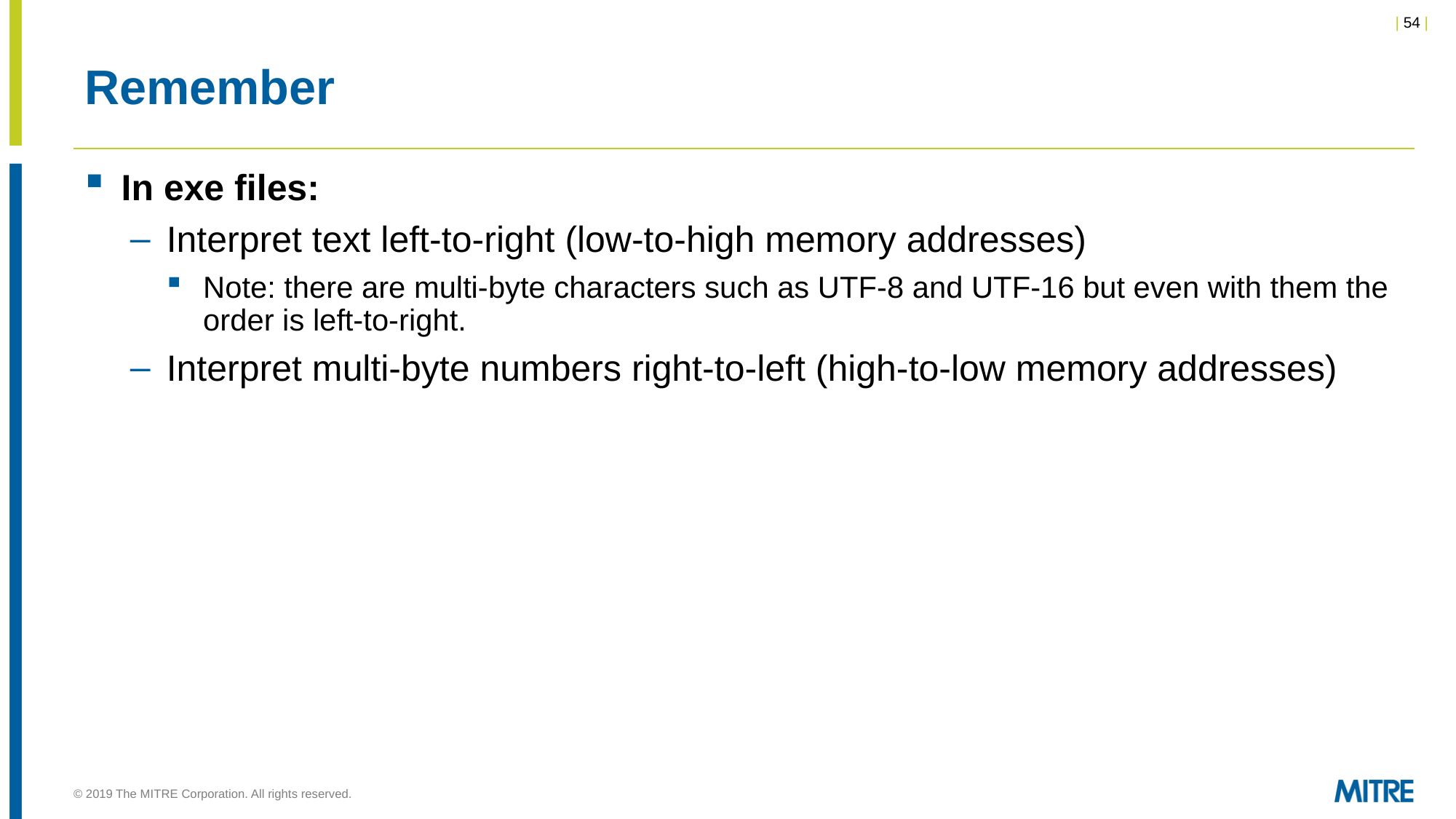

# Remember
In exe files:
Interpret text left-to-right (low-to-high memory addresses)
Note: there are multi-byte characters such as UTF-8 and UTF-16 but even with them the order is left-to-right.
Interpret multi-byte numbers right-to-left (high-to-low memory addresses)
© 2019 The MITRE Corporation. All rights reserved.